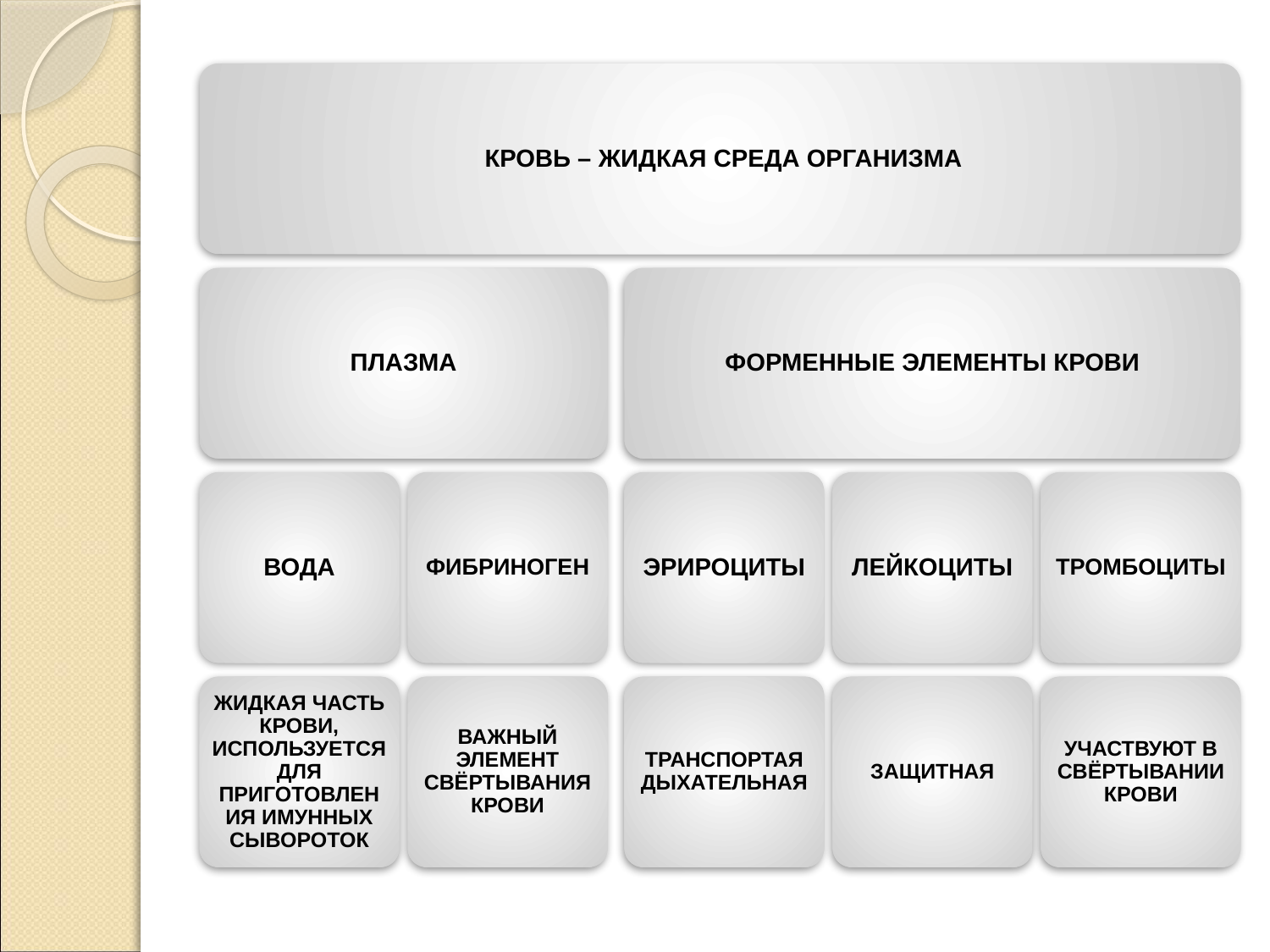

КРОВЬ – ЖИДКАЯ СРЕДА ОРГАНИЗМА
ПЛАЗМА
ВОДА
ЖИДКАЯ ЧАСТЬ КРОВИ, ИСПОЛЬЗУЕТСЯ ДЛЯ ПРИГОТОВЛЕНИЯ ИМУННЫХ СЫВОРОТОК
ФИБРИНОГЕН
ВАЖНЫЙ ЭЛЕМЕНТ СВЁРТЫВАНИЯ КРОВИ
ФОРМЕННЫЕ ЭЛЕМЕНТЫ КРОВИ
ЭРИРОЦИТЫ
ТРАНСПОРТАЯ ДЫХАТЕЛЬНАЯ
ЛЕЙКОЦИТЫ
ЗАЩИТНАЯ
ТРОМБОЦИТЫ
УЧАСТВУЮТ В СВЁРТЫВАНИИ КРОВИ